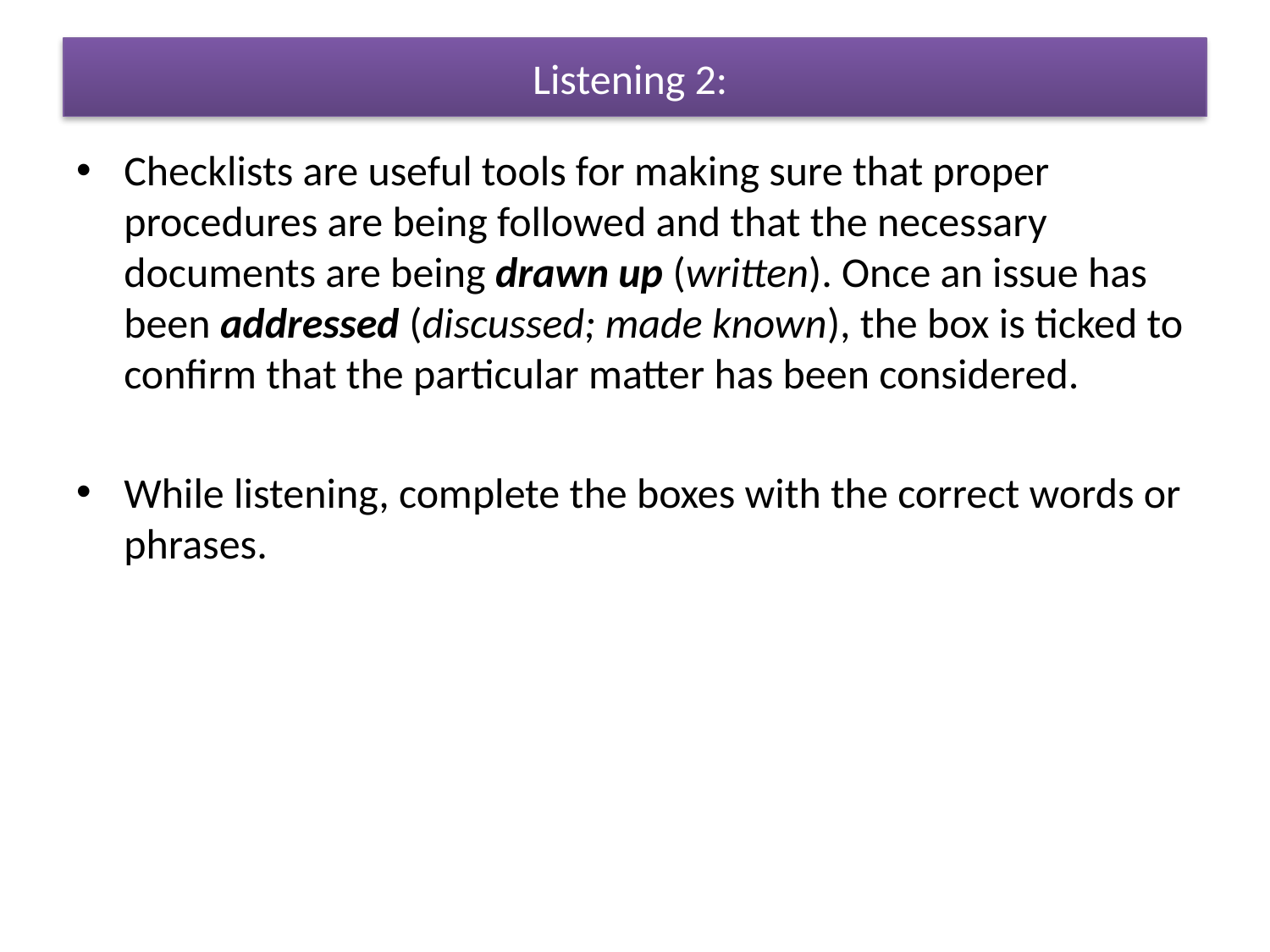

# Listening 2:
Checklists are useful tools for making sure that proper procedures are being followed and that the necessary documents are being drawn up (written). Once an issue has been addressed (discussed; made known), the box is ticked to confirm that the particular matter has been considered.

While listening, complete the boxes with the correct words or phrases.